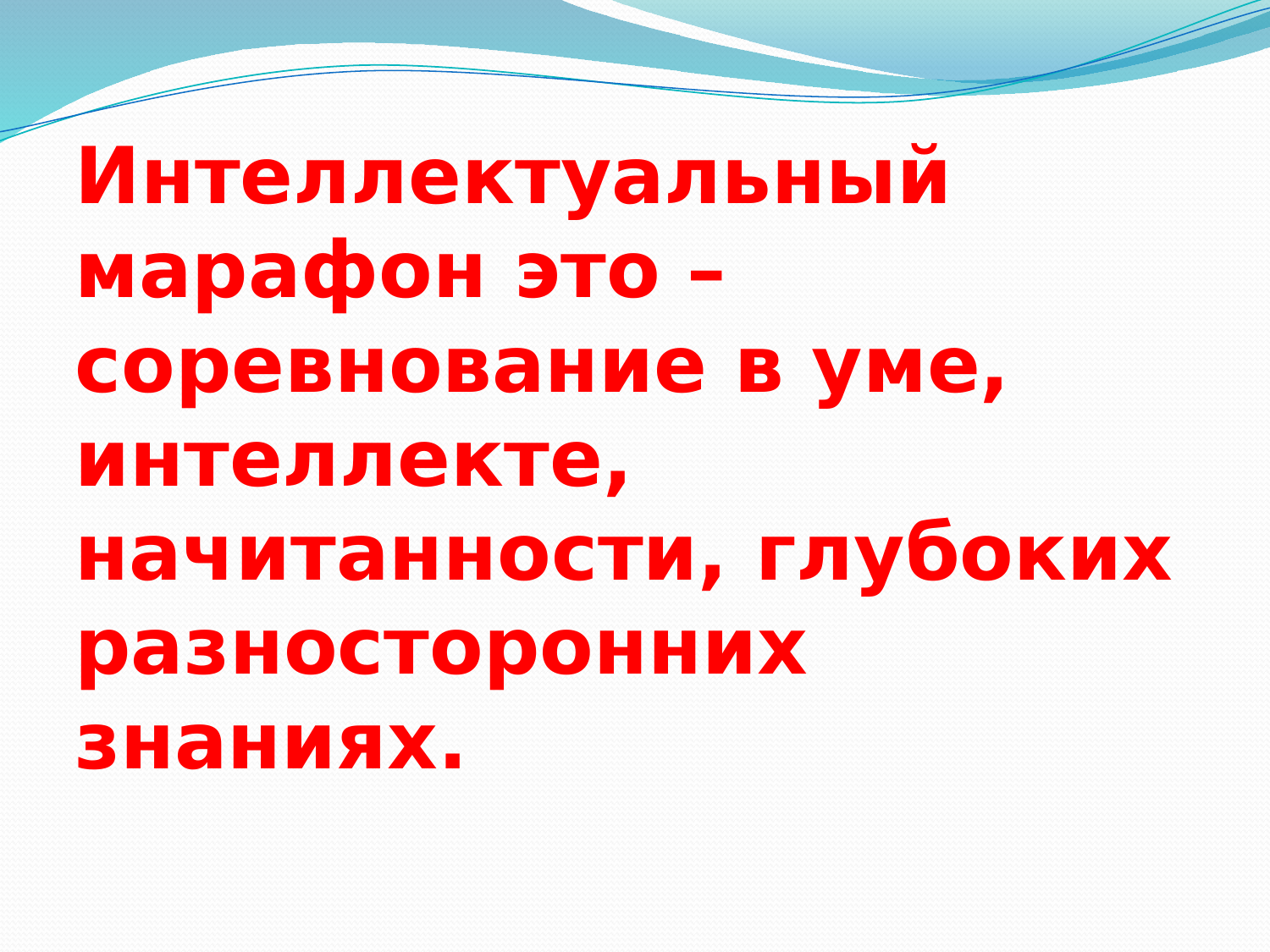

# Интеллектуальный марафон это –соревнование в уме, интеллекте, начитанности, глубоких разносторонних знаниях.